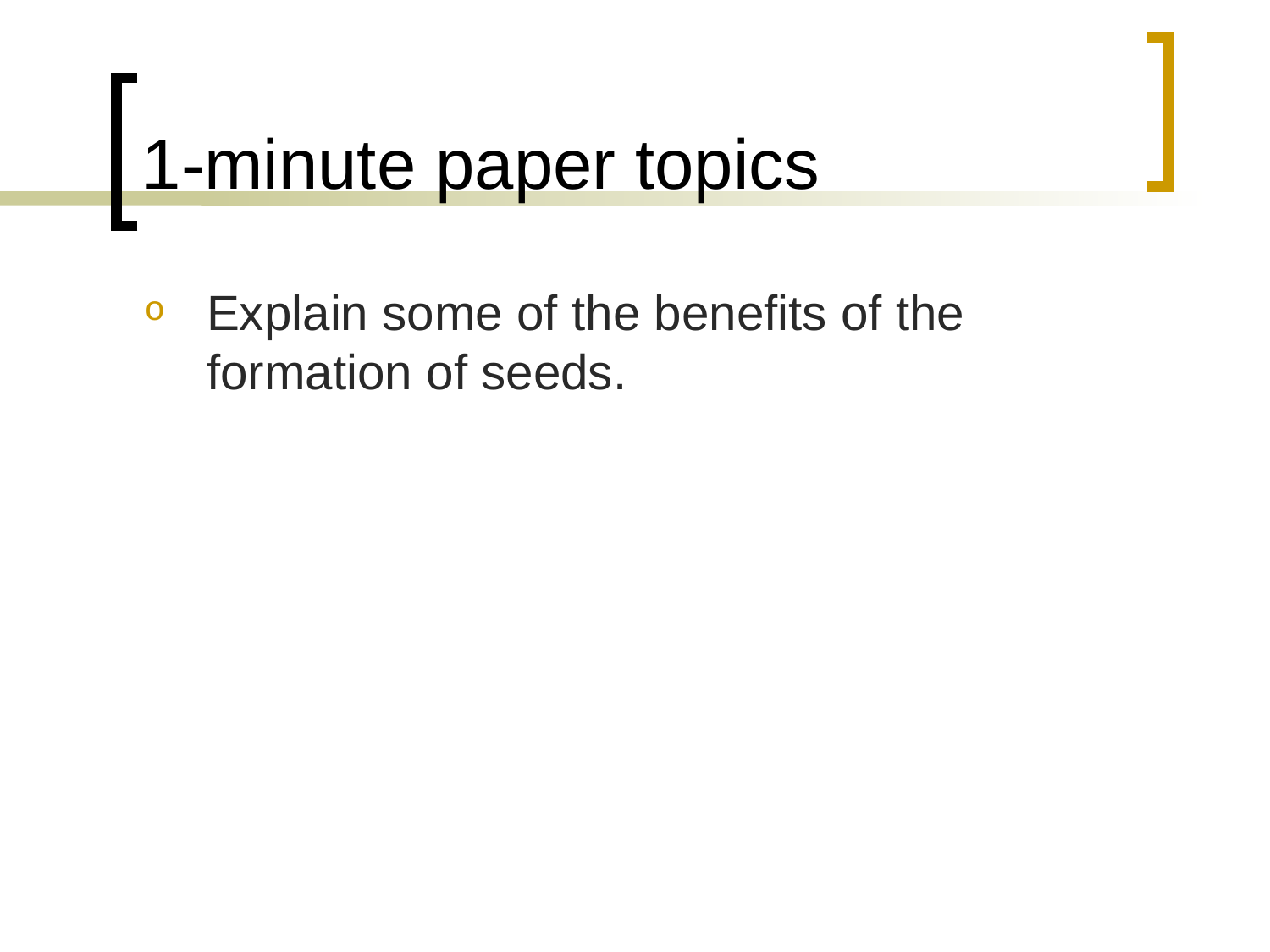

# 1-minute paper topics
Explain some of the benefits of the formation of seeds.